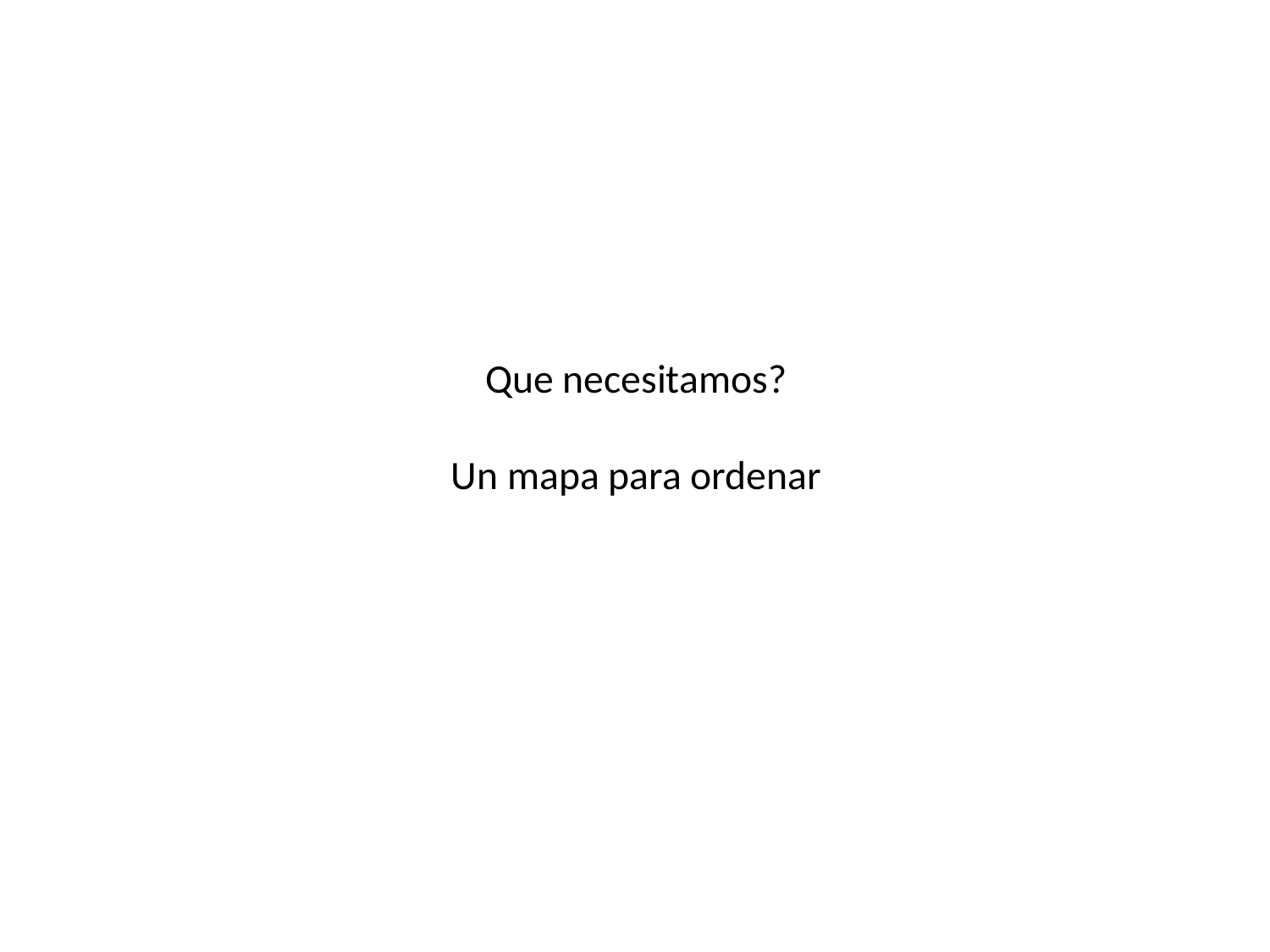

# Que necesitamos? Un mapa para ordenar